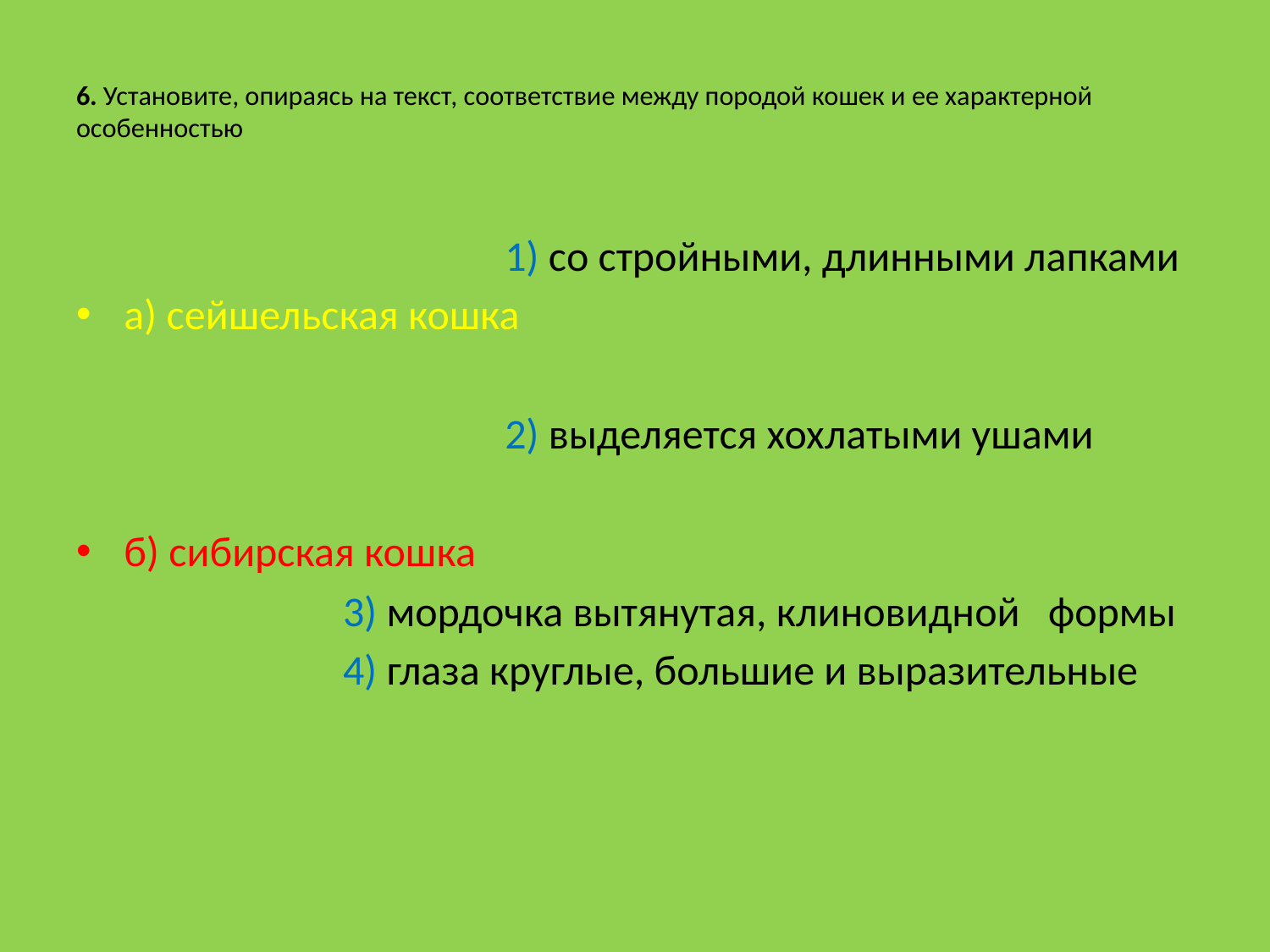

# 6. Установите, опираясь на текст, соответствие между породой кошек и ее характерной особенностью
                                             1) со стройными, длинными лапками
а) сейшельская кошка

                                             2) выделяется хохлатыми ушами

б) сибирская кошка
                            3) мордочка вытянутая, клиновидной   формы
                            4) глаза круглые, большие и выразительные